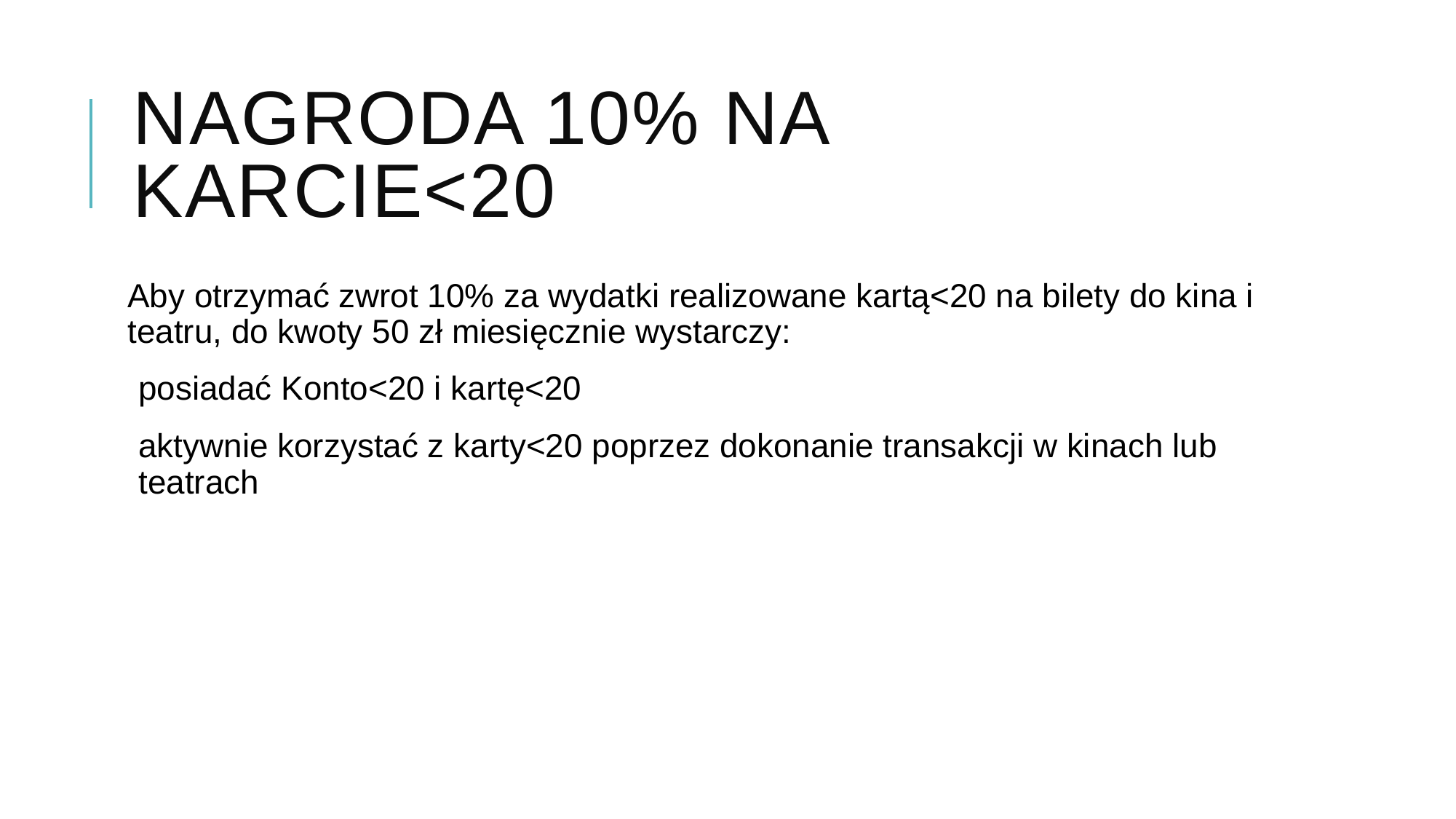

# Nagroda 10% na karcie<20
Aby otrzymać zwrot 10% za wydatki realizowane kartą<20 na bilety do kina i teatru, do kwoty 50 zł miesięcznie wystarczy:
posiadać Konto<20 i kartę<20
aktywnie korzystać z karty<20 poprzez dokonanie transakcji w kinach lub teatrach